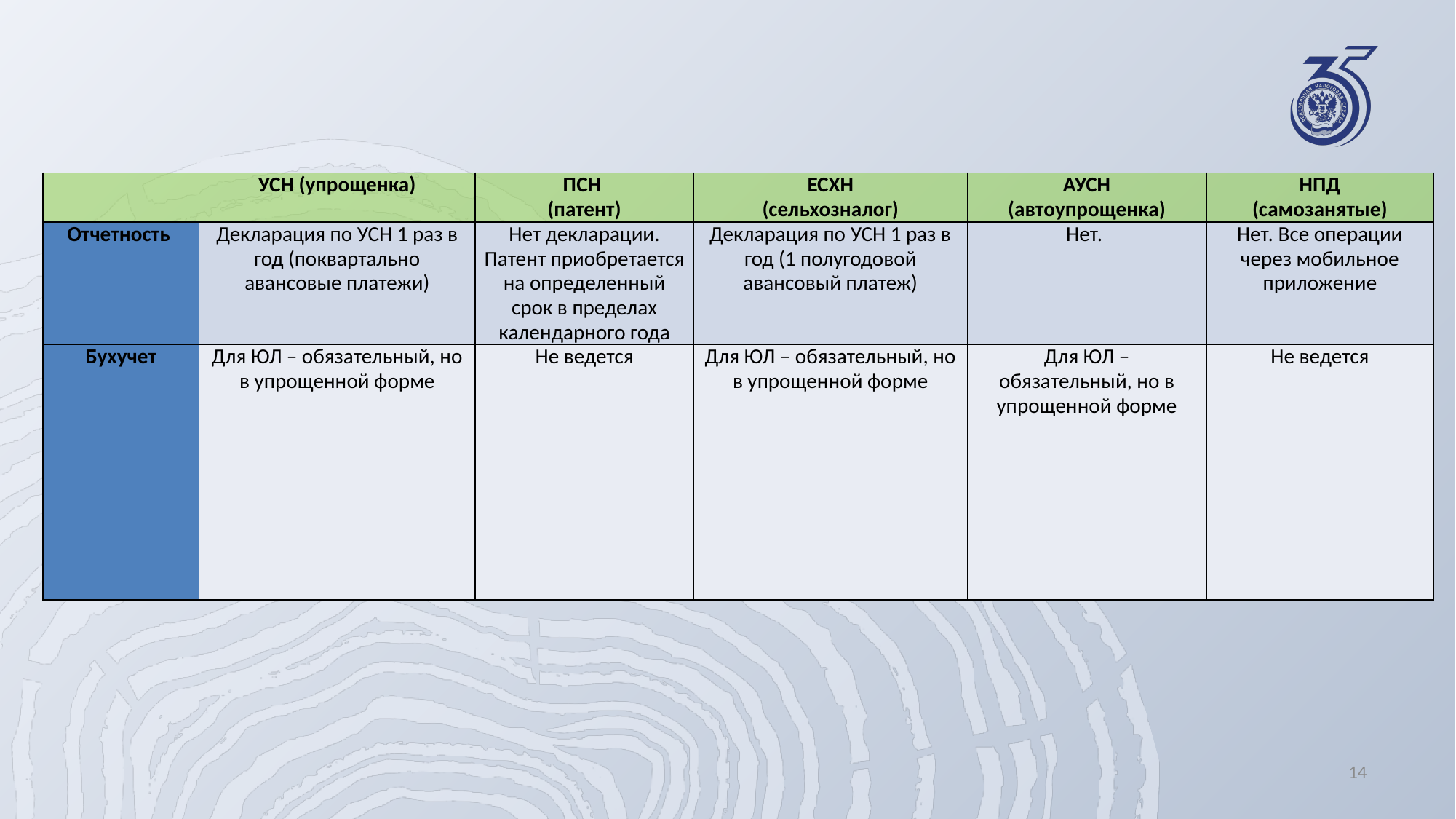

|  | УСН (упрощенка) | ПСН (патент) | ЕСХН (сельхозналог) | АУСН (автоупрощенка) | НПД (самозанятые) |
| --- | --- | --- | --- | --- | --- |
| Отчетность | Декларация по УСН 1 раз в год (поквартально авансовые платежи) | Нет декларации. Патент приобретается на определенный срок в пределах календарного года | Декларация по УСН 1 раз в год (1 полугодовой авансовый платеж) | Нет. | Нет. Все операции через мобильное приложение |
| Бухучет | Для ЮЛ – обязательный, но в упрощенной форме | Не ведется | Для ЮЛ – обязательный, но в упрощенной форме | Для ЮЛ – обязательный, но в упрощенной форме | Не ведется |
14